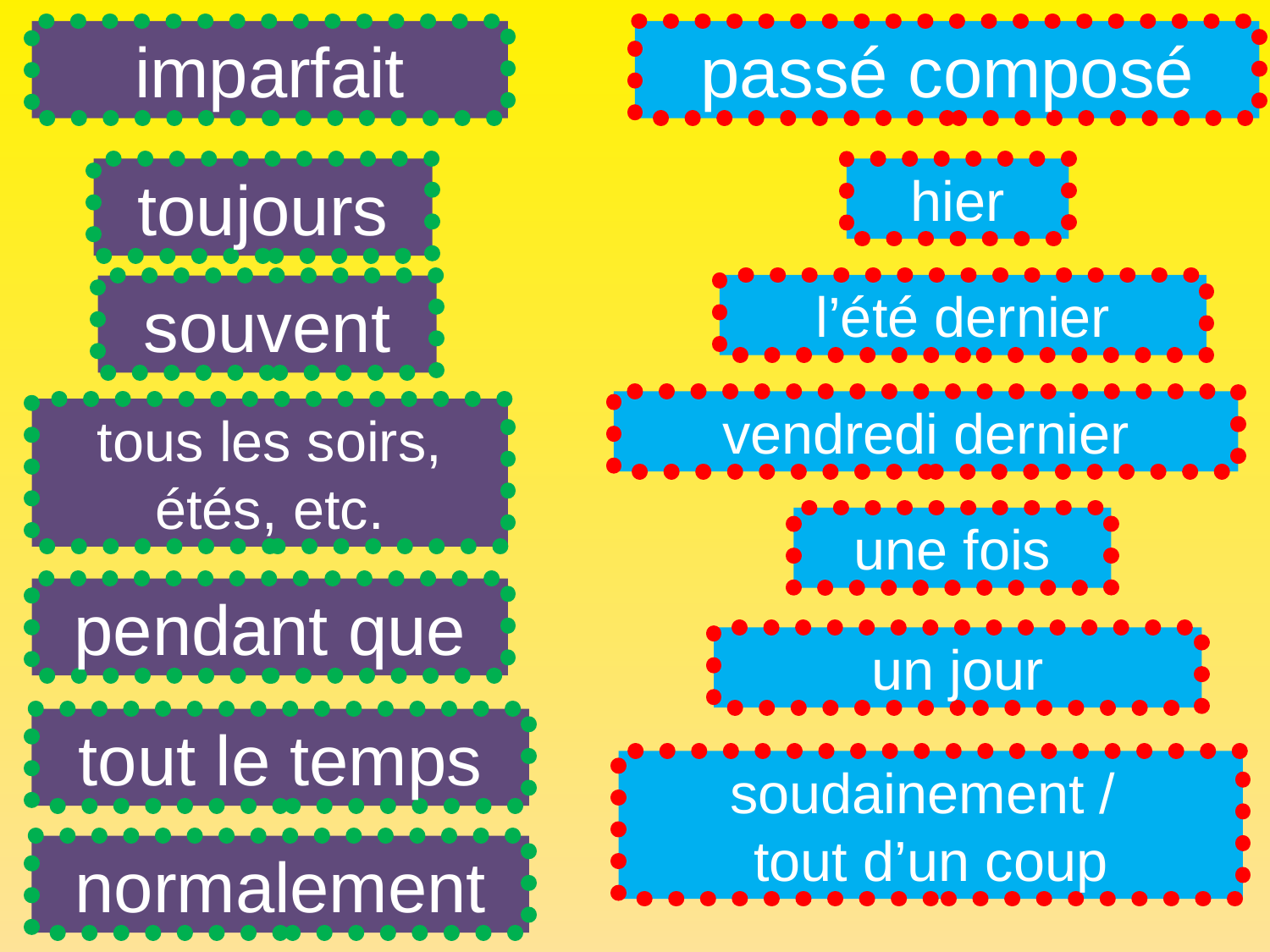

imparfait
passé composé
toujours
hier
l’été dernier
souvent
vendredi dernier
tous les soirs, étés, etc.
une fois
pendant que
un jour
tout le temps
soudainement /
tout d’un coup
normalement